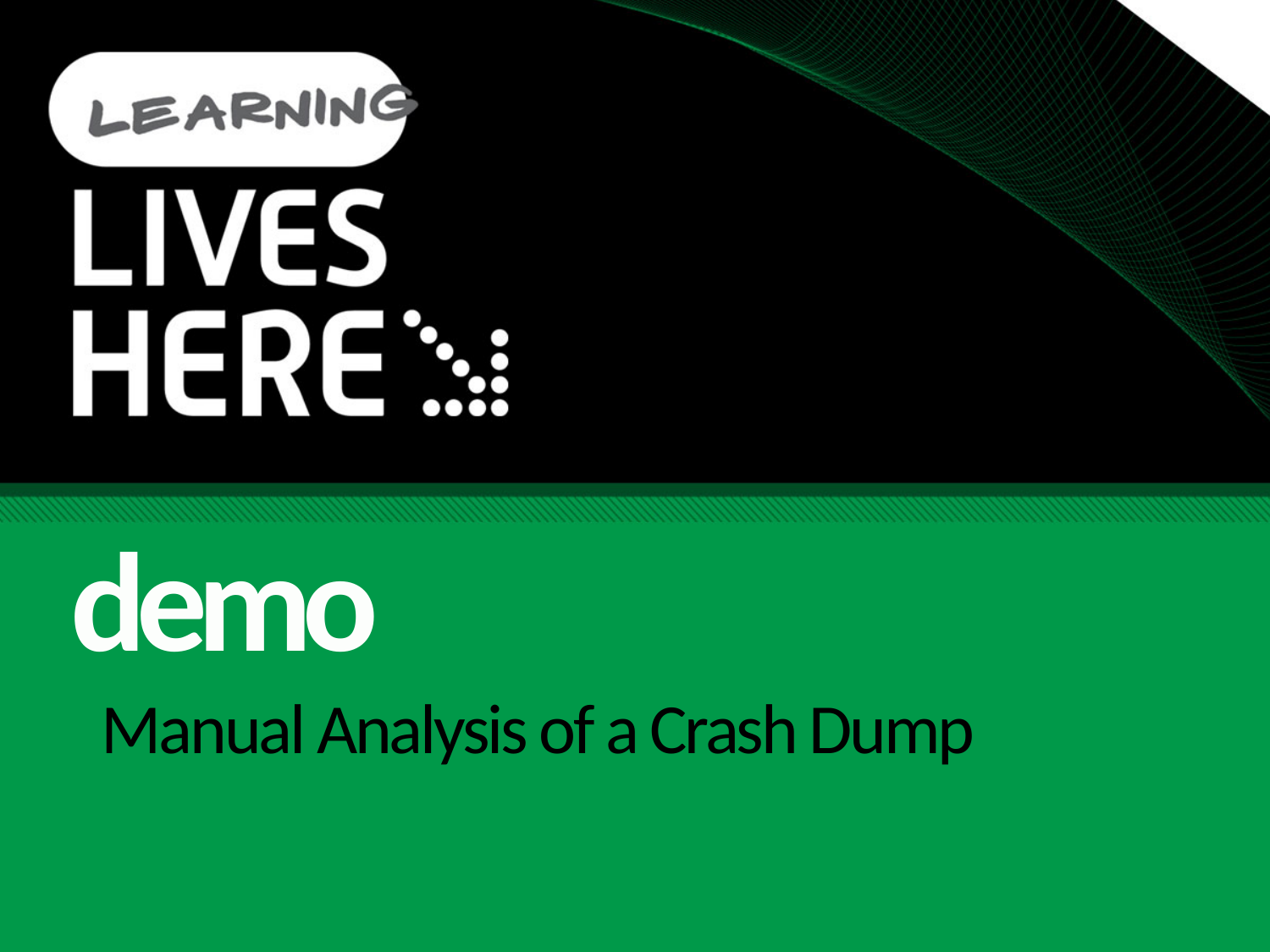

demo
# Manual Analysis of a Crash Dump